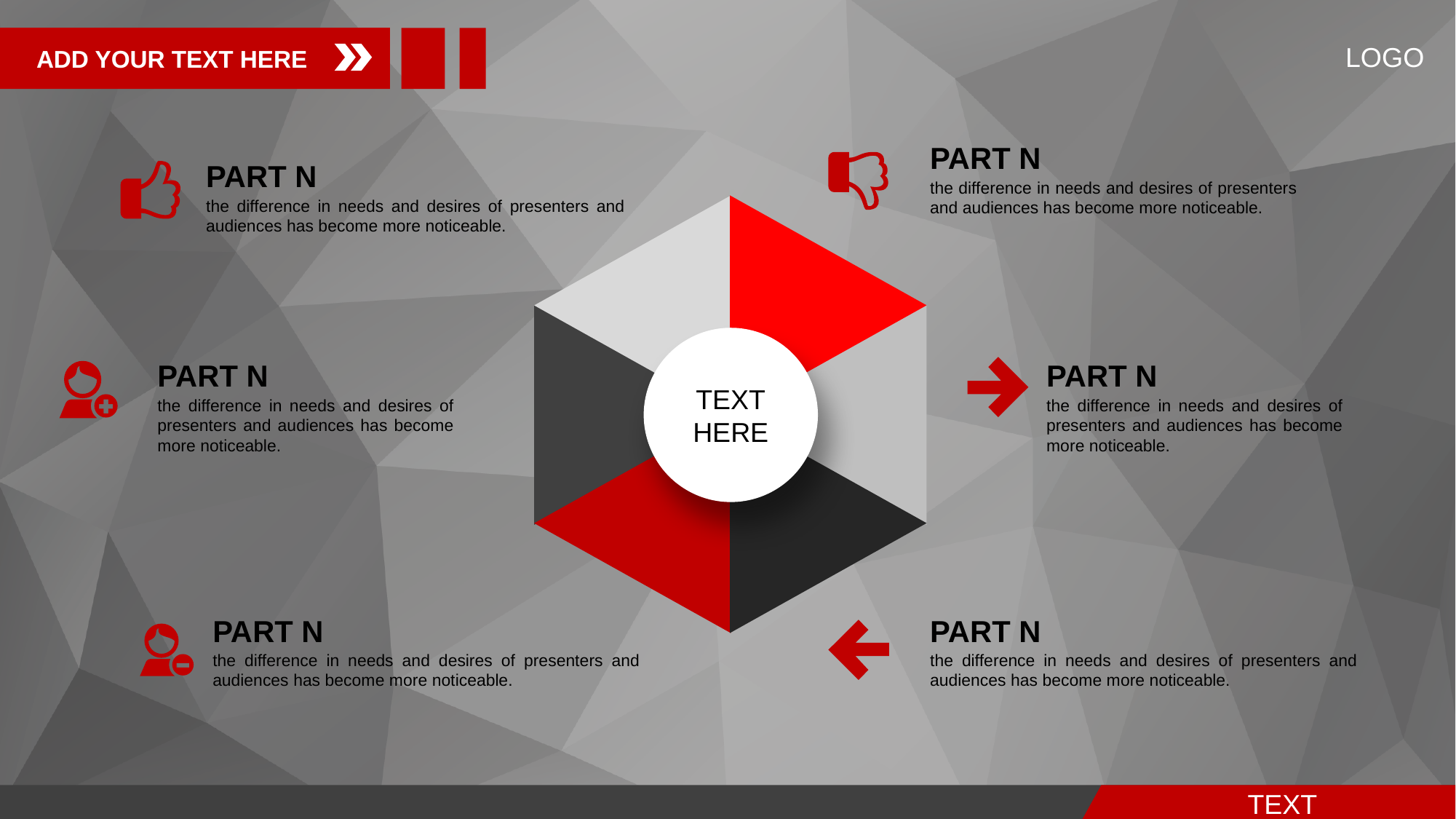

PART N

PART N

the difference in needs and desires of presenters and audiences has become more noticeable.
the difference in needs and desires of presenters and audiences has become more noticeable.

TEXT
HERE
PART N
PART N

the difference in needs and desires of presenters and audiences has become more noticeable.
the difference in needs and desires of presenters and audiences has become more noticeable.

PART N
PART N

the difference in needs and desires of presenters and audiences has become more noticeable.
the difference in needs and desires of presenters and audiences has become more noticeable.